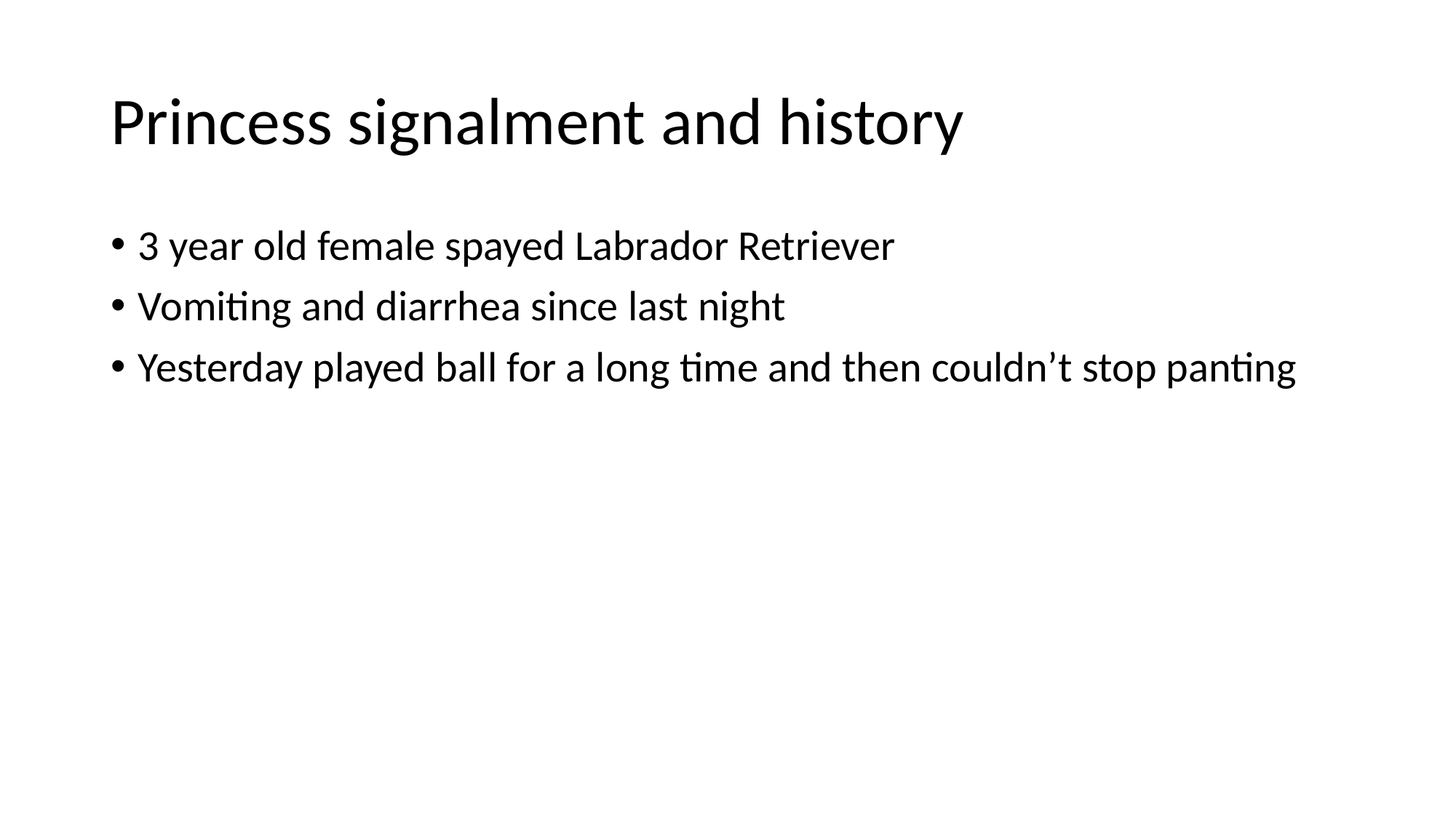

# Princess signalment and history
3 year old female spayed Labrador Retriever
Vomiting and diarrhea since last night
Yesterday played ball for a long time and then couldn’t stop panting